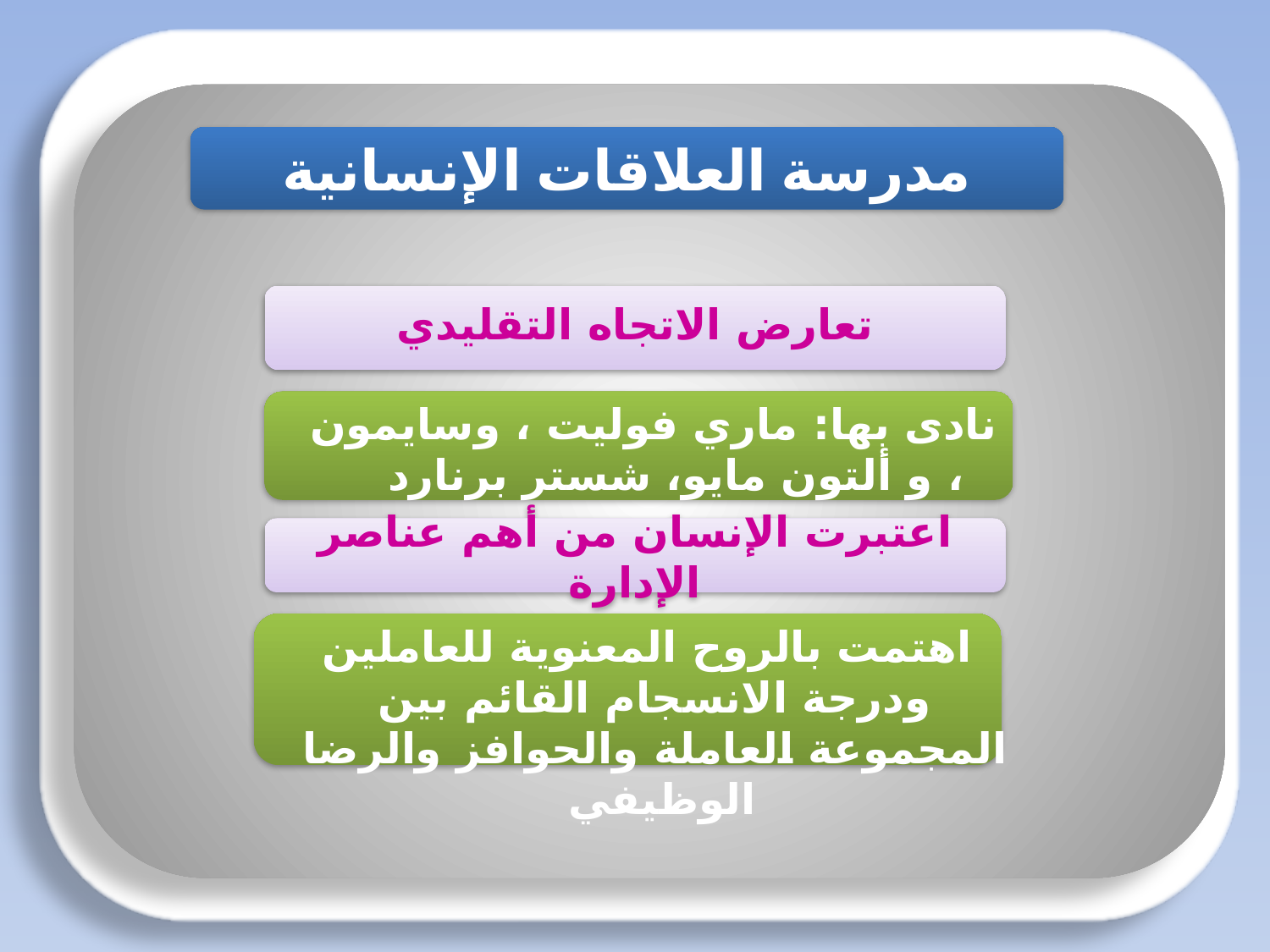

مدرسة العلاقات الإنسانية
تعارض الاتجاه التقليدي
#
   نادى بها: ماري فوليت ، وسايمون ، و ألتون مايو، شستر برنارد

اعتبرت الإنسان من أهم عناصر الإدارة

 اهتمت بالروح المعنوية للعاملين ودرجة الانسجام القائم بين المجموعة العاملة والحوافز والرضا الوظيفي

اعداد / أ. غادة الرشيد